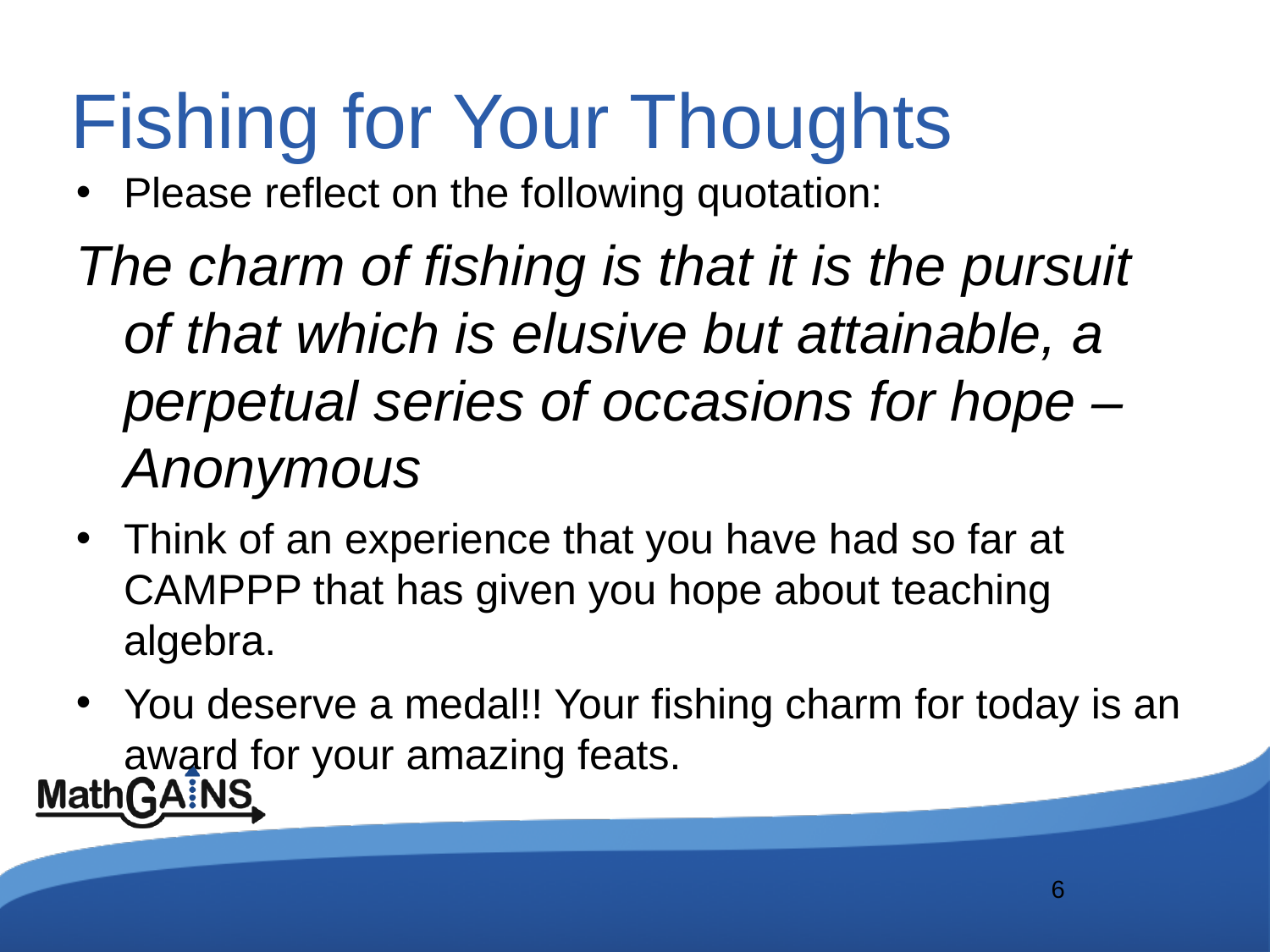

# Fishing for Your Thoughts
Please reflect on the following quotation:
The charm of fishing is that it is the pursuit of that which is elusive but attainable, a perpetual series of occasions for hope – Anonymous
Think of an experience that you have had so far at CAMPPP that has given you hope about teaching algebra.
You deserve a medal!! Your fishing charm for today is an award for your amazing feats.
6